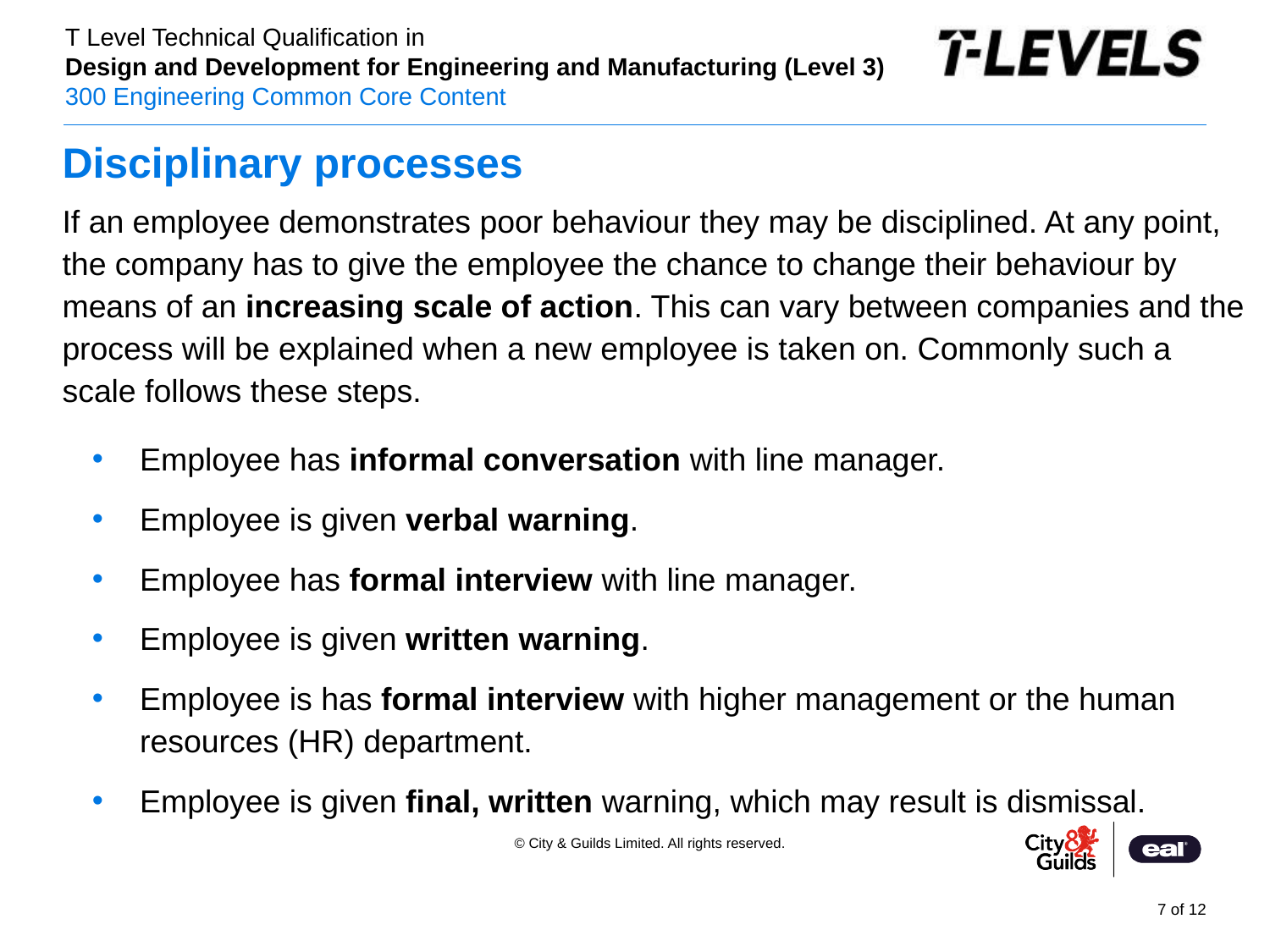

# Disciplinary processes
If an employee demonstrates poor behaviour they may be disciplined. At any point, the company has to give the employee the chance to change their behaviour by means of an increasing scale of action. This can vary between companies and the process will be explained when a new employee is taken on. Commonly such a scale follows these steps.
Employee has informal conversation with line manager.
Employee is given verbal warning.
Employee has formal interview with line manager.
Employee is given written warning.
Employee is has formal interview with higher management or the human resources (HR) department.
Employee is given final, written warning, which may result is dismissal.